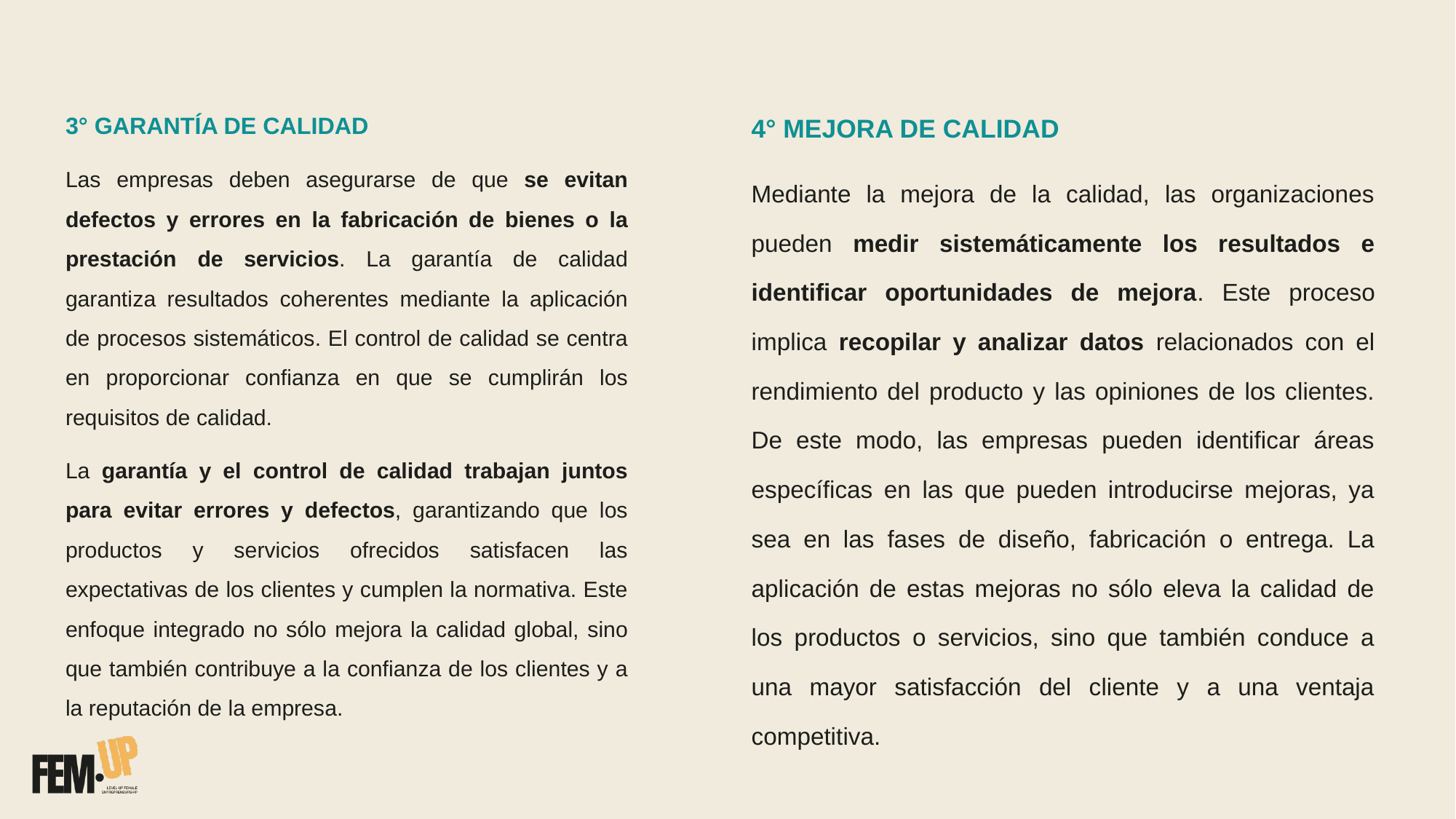

4° MEJORA DE CALIDAD
Mediante la mejora de la calidad, las organizaciones pueden medir sistemáticamente los resultados e identificar oportunidades de mejora. Este proceso implica recopilar y analizar datos relacionados con el rendimiento del producto y las opiniones de los clientes. De este modo, las empresas pueden identificar áreas específicas en las que pueden introducirse mejoras, ya sea en las fases de diseño, fabricación o entrega. La aplicación de estas mejoras no sólo eleva la calidad de los productos o servicios, sino que también conduce a una mayor satisfacción del cliente y a una ventaja competitiva.
3° GARANTÍA DE CALIDAD
Las empresas deben asegurarse de que se evitan defectos y errores en la fabricación de bienes o la prestación de servicios. La garantía de calidad garantiza resultados coherentes mediante la aplicación de procesos sistemáticos. El control de calidad se centra en proporcionar confianza en que se cumplirán los requisitos de calidad.
La garantía y el control de calidad trabajan juntos para evitar errores y defectos, garantizando que los productos y servicios ofrecidos satisfacen las expectativas de los clientes y cumplen la normativa. Este enfoque integrado no sólo mejora la calidad global, sino que también contribuye a la confianza de los clientes y a la reputación de la empresa.